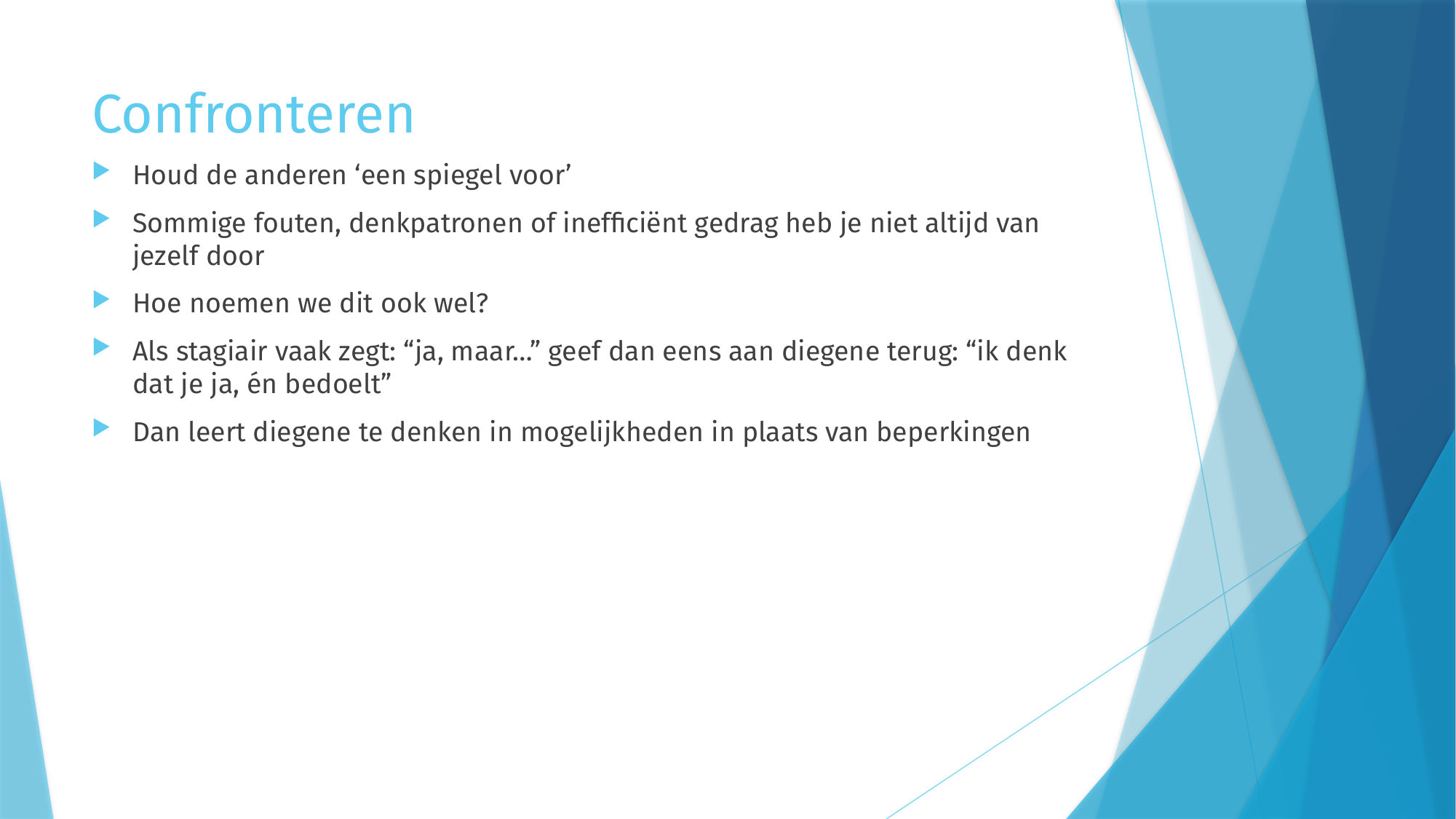

# Confronteren
Houd de anderen ‘een spiegel voor’
Sommige fouten, denkpatronen of inefficiënt gedrag heb je niet altijd van jezelf door
Hoe noemen we dit ook wel?
Als stagiair vaak zegt: “ja, maar…” geef dan eens aan diegene terug: “ik denk dat je ja, én bedoelt”
Dan leert diegene te denken in mogelijkheden in plaats van beperkingen